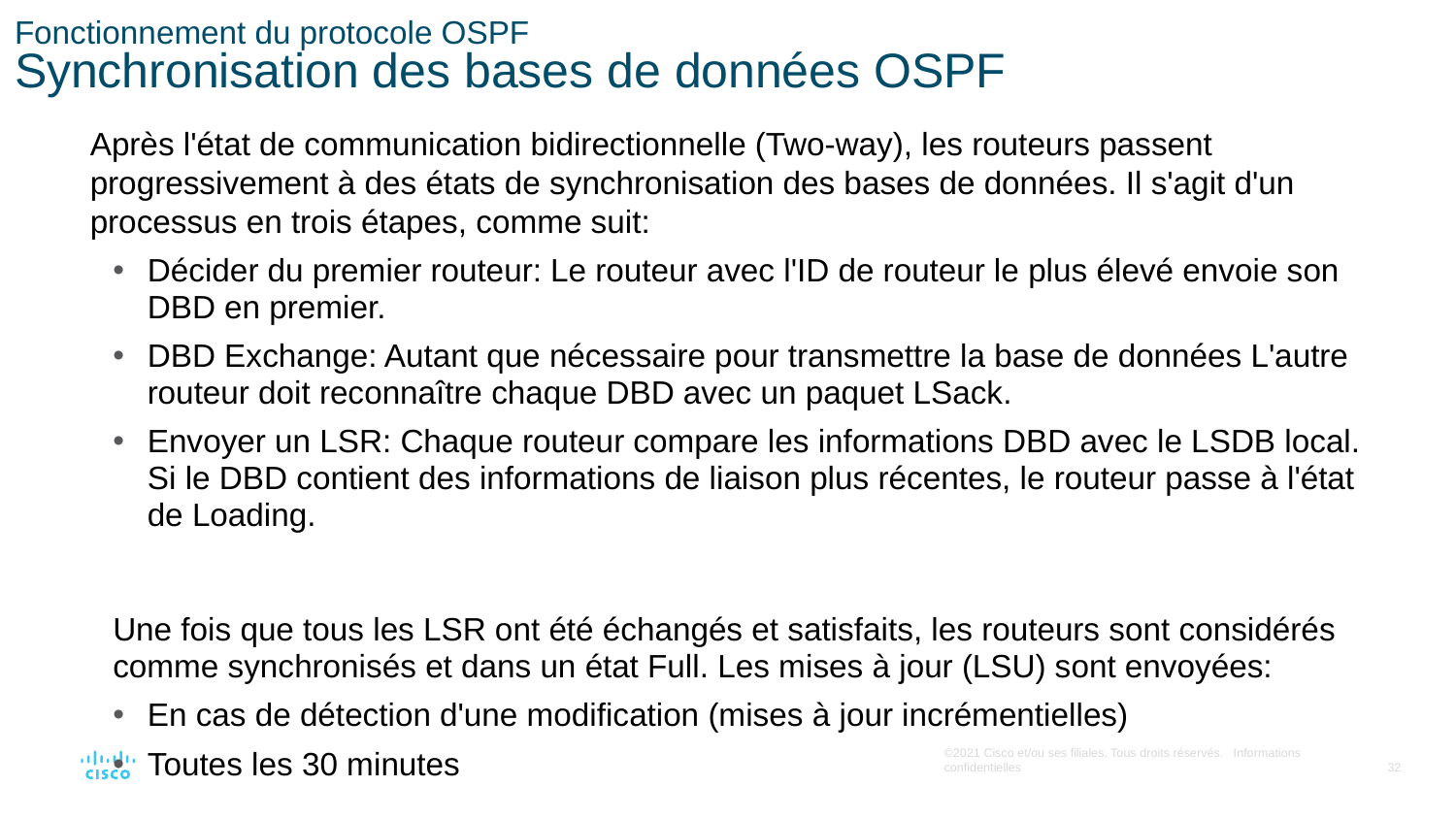

# Fonctionnement du protocole OSPF Synchronisation des bases de données OSPF
Après l'état de communication bidirectionnelle (Two-way), les routeurs passent progressivement à des états de synchronisation des bases de données. Il s'agit d'un processus en trois étapes, comme suit:
Décider du premier routeur: Le routeur avec l'ID de routeur le plus élevé envoie son DBD en premier.
DBD Exchange: Autant que nécessaire pour transmettre la base de données L'autre routeur doit reconnaître chaque DBD avec un paquet LSack.
Envoyer un LSR: Chaque routeur compare les informations DBD avec le LSDB local. Si le DBD contient des informations de liaison plus récentes, le routeur passe à l'état de Loading.

Une fois que tous les LSR ont été échangés et satisfaits, les routeurs sont considérés comme synchronisés et dans un état Full. Les mises à jour (LSU) sont envoyées:
En cas de détection d'une modification (mises à jour incrémentielles)
Toutes les 30 minutes